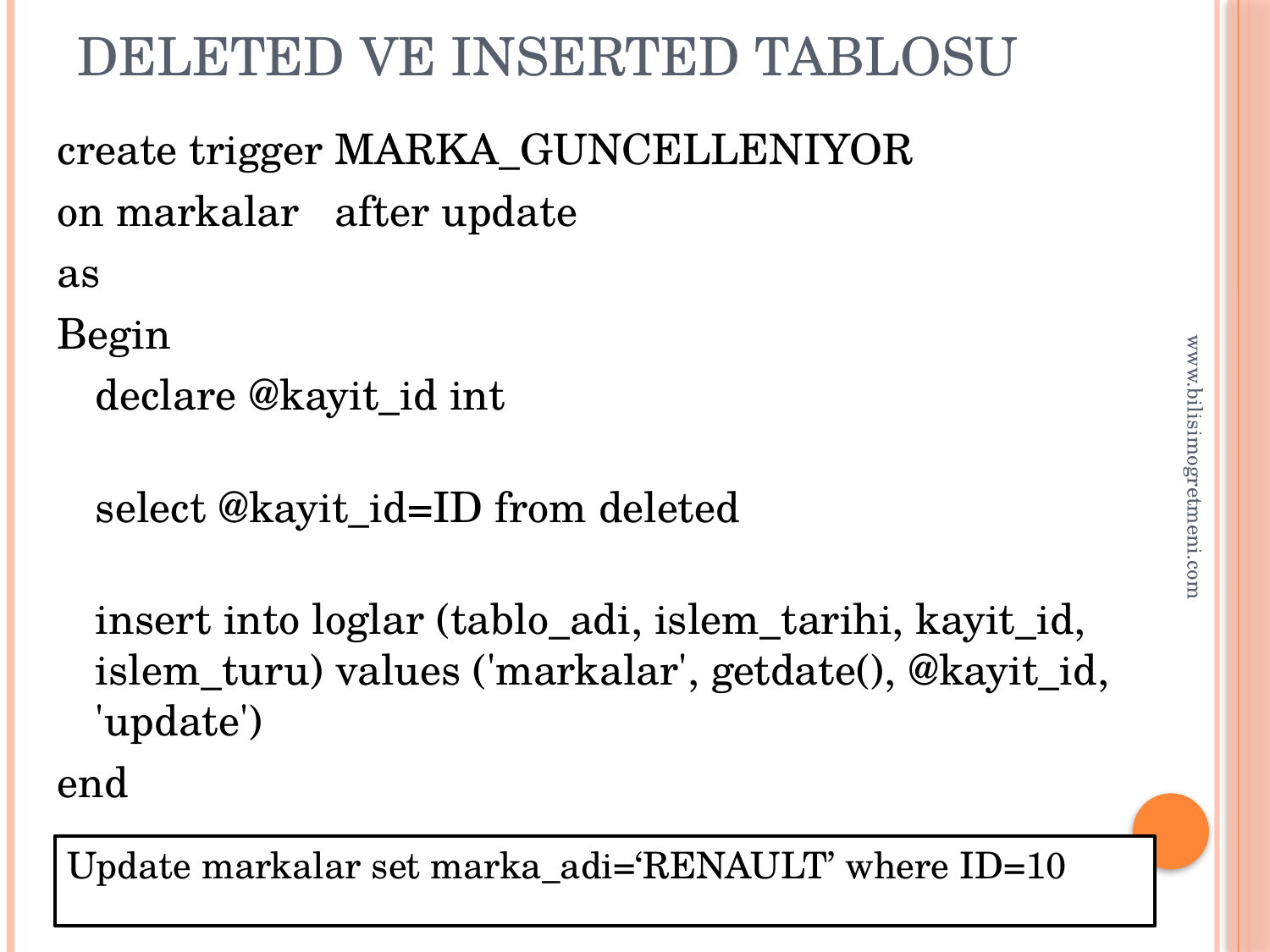

# DELETED VE INSERTED TABLOSU
create trigger MARKA_GUNCELLENIYOR
on markalar   after update
as
Begin
	declare @kayit_id int
select @kayit_id=ID from deleted
insert into loglar (tablo_adi, islem_tarihi, kayit_id, islem_turu) values ('markalar', getdate(), @kayit_id, 'update')
end
www.bilisimogretmeni.com
Update markalar set marka_adi=‘RENAULT’ where ID=10